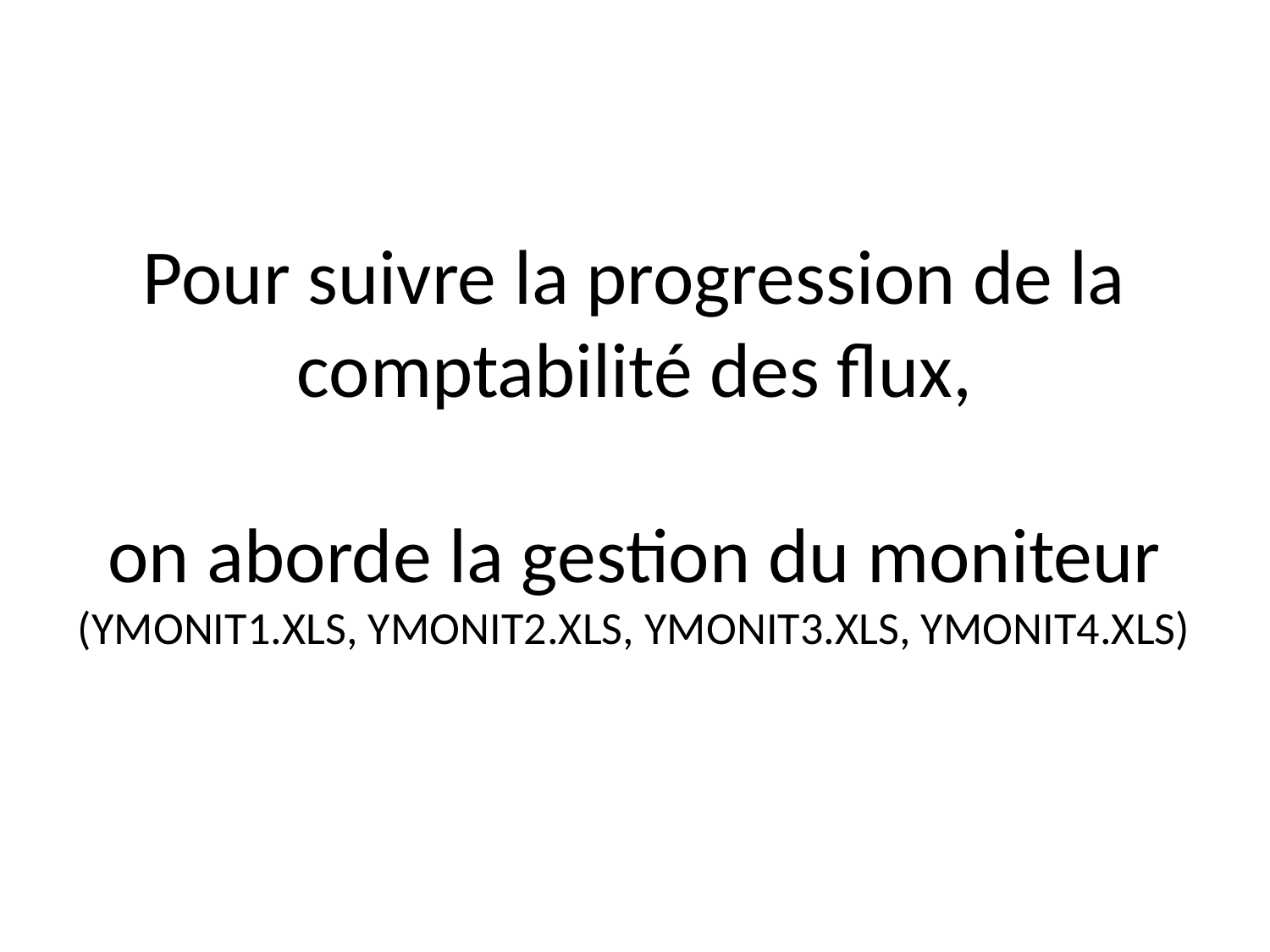

# Pour suivre la progression de la comptabilité des flux, on aborde la gestion du moniteur (YMONIT1.XLS, YMONIT2.XLS, YMONIT3.XLS, YMONIT4.XLS)